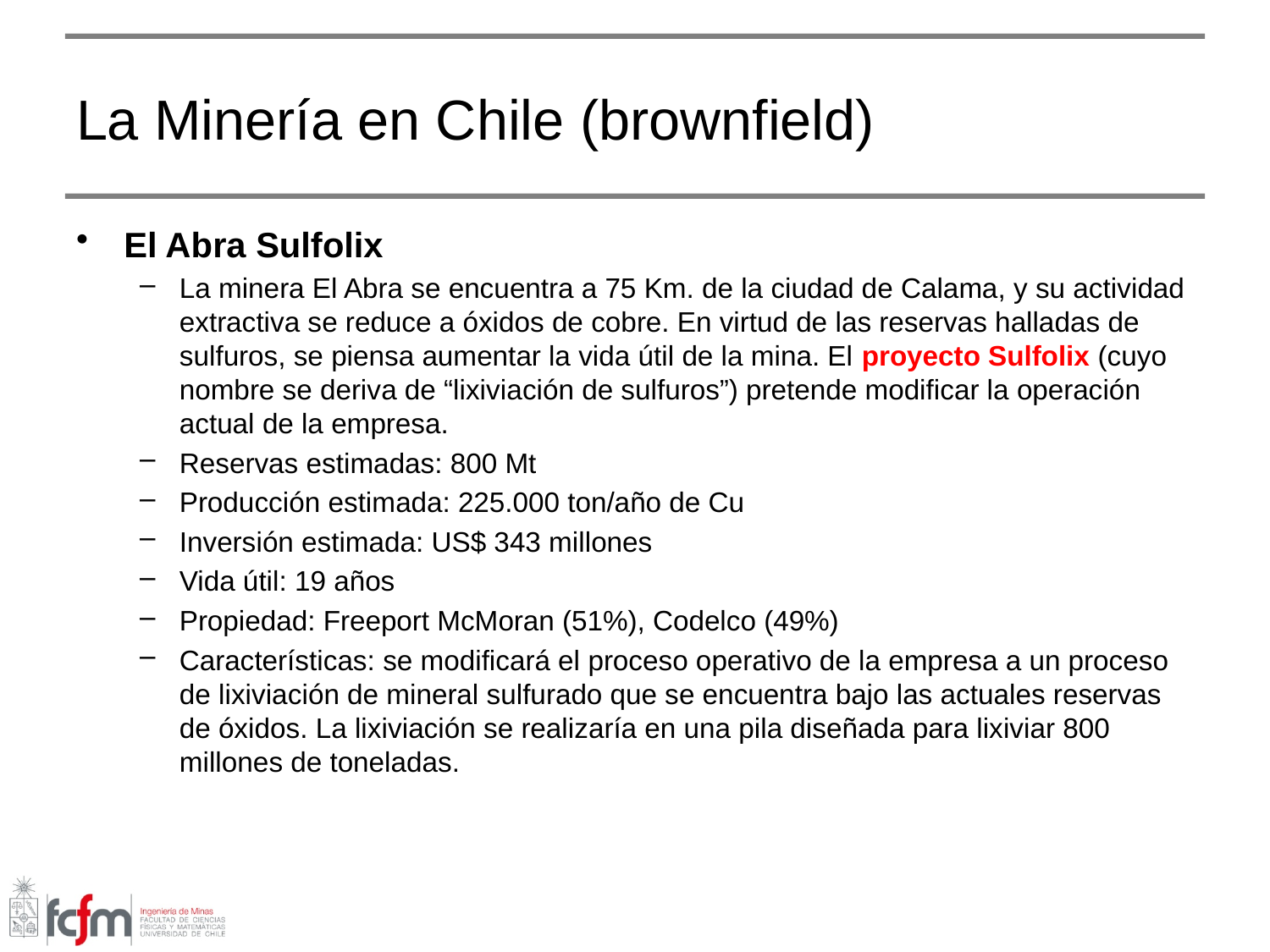

# La Minería en Chile (brownfield)
El Abra Sulfolix
La minera El Abra se encuentra a 75 Km. de la ciudad de Calama, y su actividad extractiva se reduce a óxidos de cobre. En virtud de las reservas halladas de sulfuros, se piensa aumentar la vida útil de la mina. El proyecto Sulfolix (cuyo nombre se deriva de “lixiviación de sulfuros”) pretende modificar la operación actual de la empresa.
Reservas estimadas: 800 Mt
Producción estimada: 225.000 ton/año de Cu
Inversión estimada: US$ 343 millones
Vida útil: 19 años
Propiedad: Freeport McMoran (51%), Codelco (49%)
Características: se modificará el proceso operativo de la empresa a un proceso de lixiviación de mineral sulfurado que se encuentra bajo las actuales reservas de óxidos. La lixiviación se realizaría en una pila diseñada para lixiviar 800 millones de toneladas.